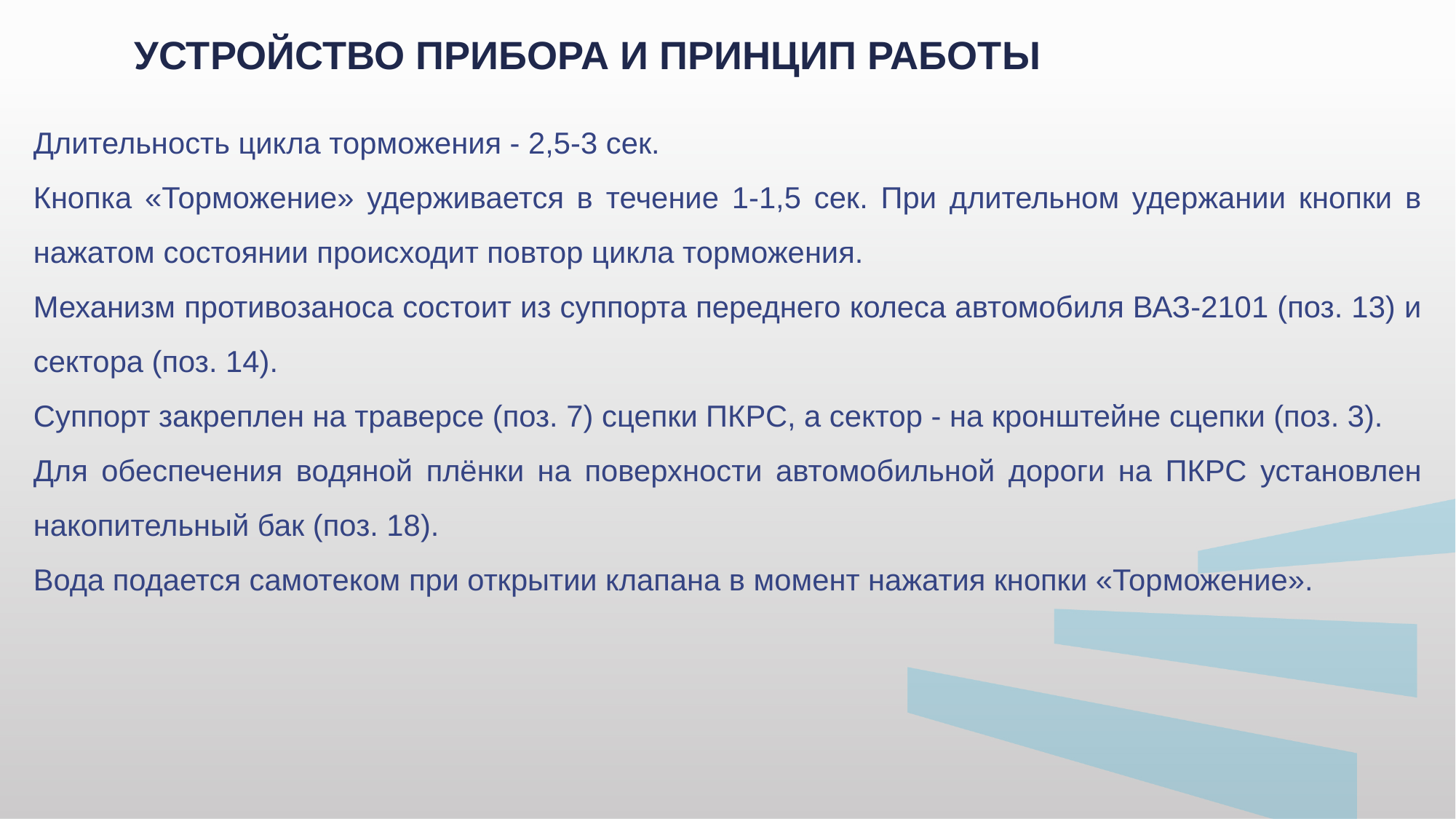

УСТРОЙСТВО ПРИБОРА И ПРИНЦИП РАБОТЫ
Длительность цикла торможения - 2,5-3 сек.
Кнопка «Торможение» удерживается в течение 1-1,5 сек. При длительном удержании кнопки в нажатом состоянии происходит повтор цикла торможения.
Механизм противозаноса состоит из суппорта переднего колеса автомобиля ВАЗ-2101 (поз. 13) и сектора (поз. 14).
Суппорт закреплен на траверсе (поз. 7) сцепки ПКРС, а сектор - на кронштейне сцепки (поз. 3).
Для обеспечения водяной плёнки на поверхности автомобильной дороги на ПКРС установлен накопительный бак (поз. 18).
Вода подается самотеком при открытии клапана в момент нажатия кнопки «Торможение».